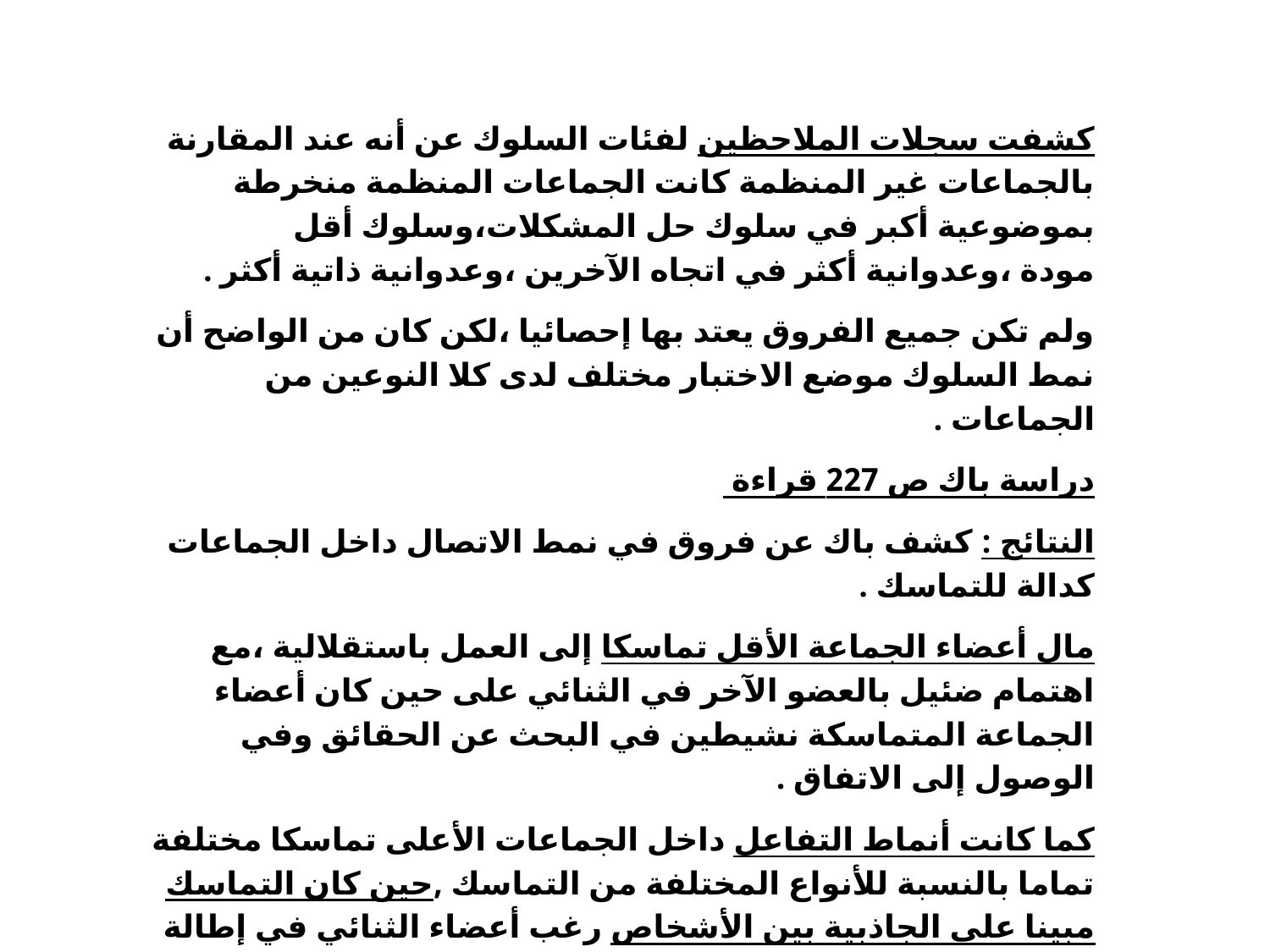

كشفت سجلات الملاحظين لفئات السلوك عن أنه عند المقارنة بالجماعات غير المنظمة كانت الجماعات المنظمة منخرطة بموضوعية أكبر في سلوك حل المشكلات،وسلوك أقل مودة ،وعدوانية أكثر في اتجاه الآخرين ،وعدوانية ذاتية أكثر .
ولم تكن جميع الفروق يعتد بها إحصائيا ،لكن كان من الواضح أن نمط السلوك موضع الاختبار مختلف لدى كلا النوعين من الجماعات .
دراسة باك ص 227 قراءة
النتائج : كشف باك عن فروق في نمط الاتصال داخل الجماعات كدالة للتماسك .
مال أعضاء الجماعة الأقل تماسكا إلى العمل باستقلالية ،مع اهتمام ضئيل بالعضو الآخر في الثنائي على حين كان أعضاء الجماعة المتماسكة نشيطين في البحث عن الحقائق وفي الوصول إلى الاتفاق .
كما كانت أنماط التفاعل داخل الجماعات الأعلى تماسكا مختلفة تماما بالنسبة للأنواع المختلفة من التماسك ,حين كان التماسك مبينا على الجاذبية بين الأشخاص رغب أعضاء الثنائي في إطالة المناقشة والانخراط في المناقشة ممتعة , وحين كان التماسك مبنيا على أداء العمل فقد أرادوا إنهاء العمل بسرعة وبكفاءة ،